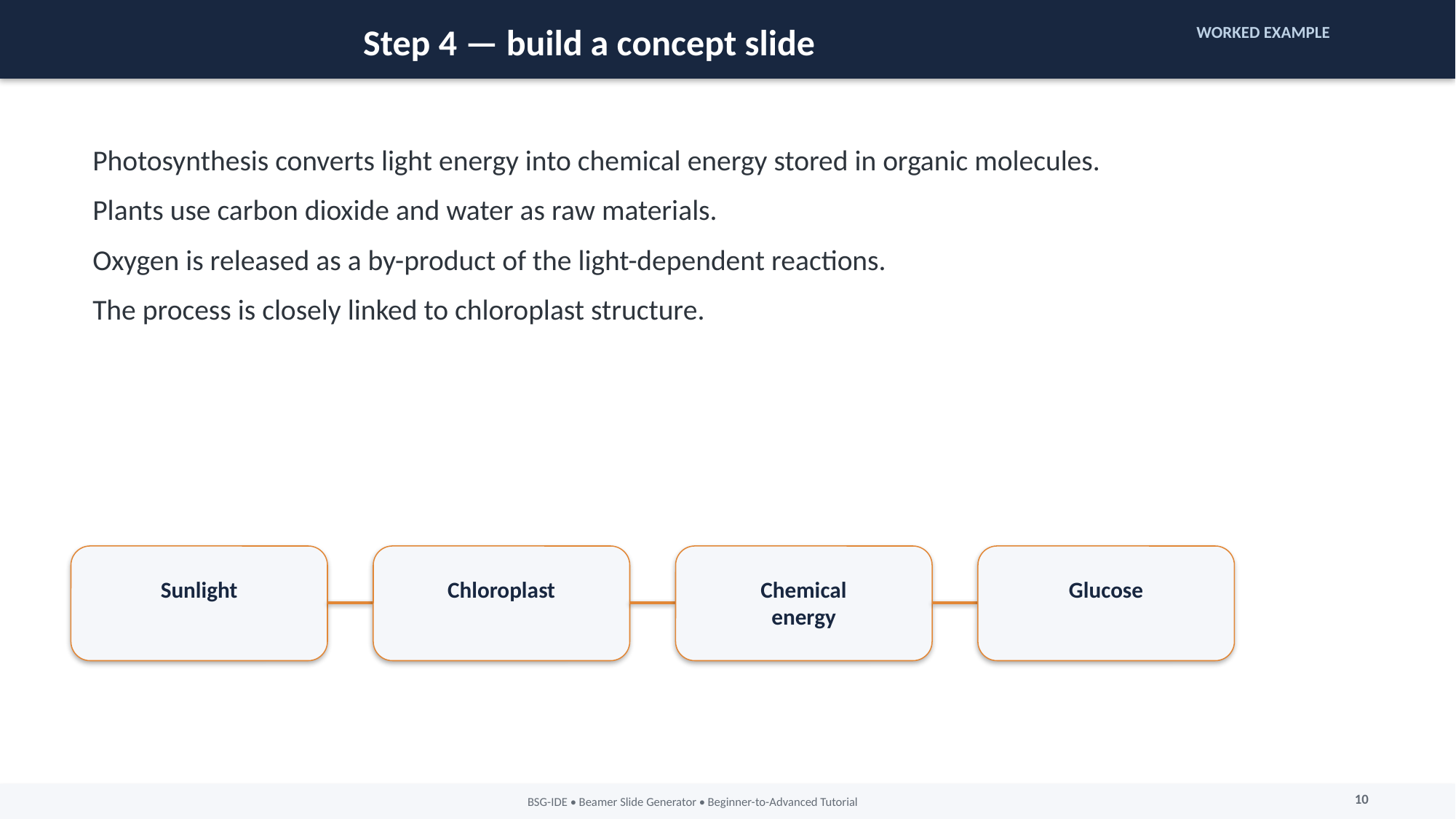

Step 4 — build a concept slide
WORKED EXAMPLE
Photosynthesis converts light energy into chemical energy stored in organic molecules.
Plants use carbon dioxide and water as raw materials.
Oxygen is released as a by-product of the light-dependent reactions.
The process is closely linked to chloroplast structure.

Sunlight
Chloroplast
Chemical
energy
Glucose

10
BSG-IDE • Beamer Slide Generator • Beginner-to-Advanced Tutorial